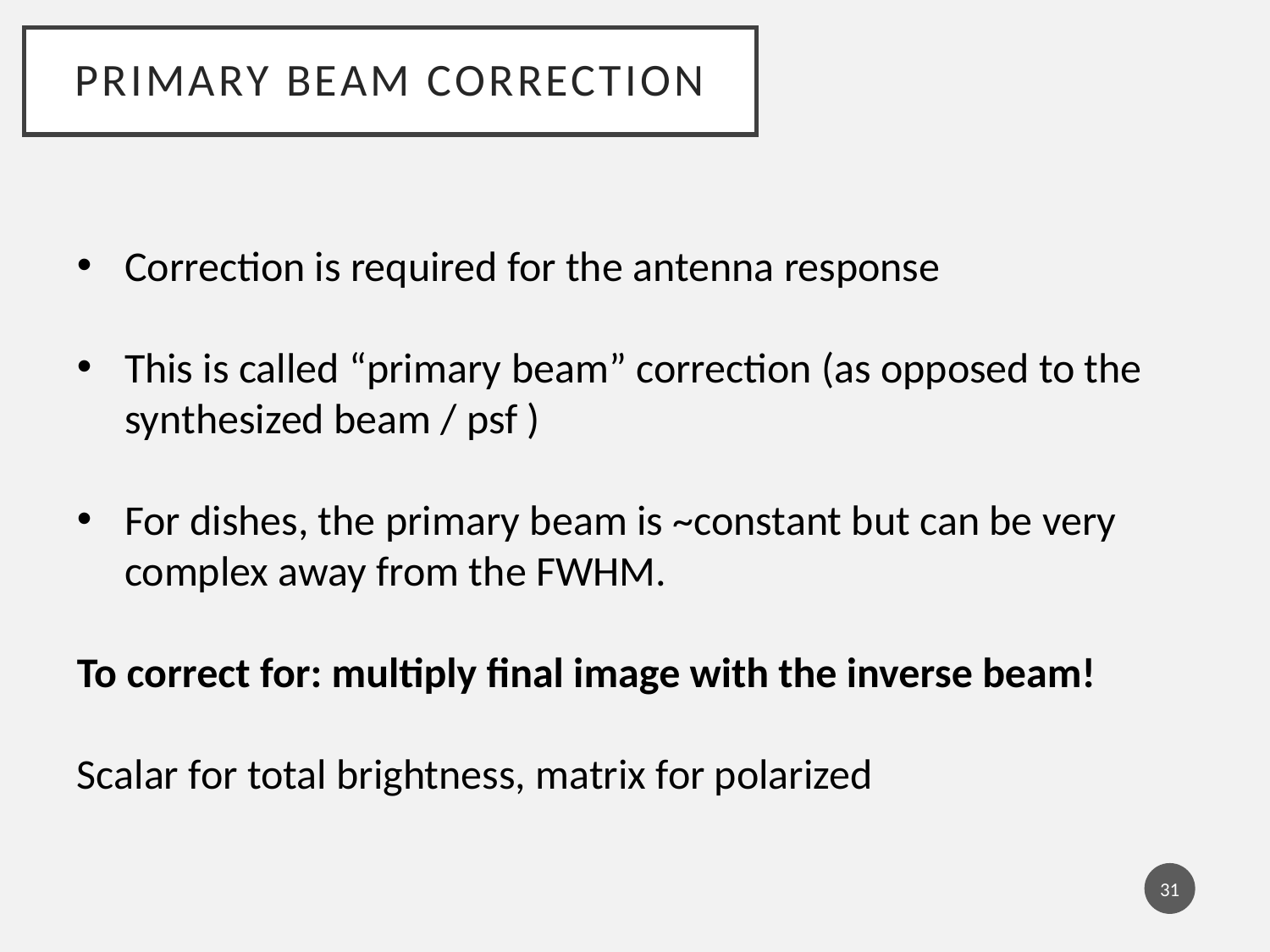

# Primary beam correction
Correction is required for the antenna response

This is called “primary beam” correction (as opposed to the synthesized beam / psf )

For dishes, the primary beam is ~constant but can be very complex away from the FWHM.

To correct for: multiply final image with the inverse beam!

Scalar for total brightness, matrix for polarized
31